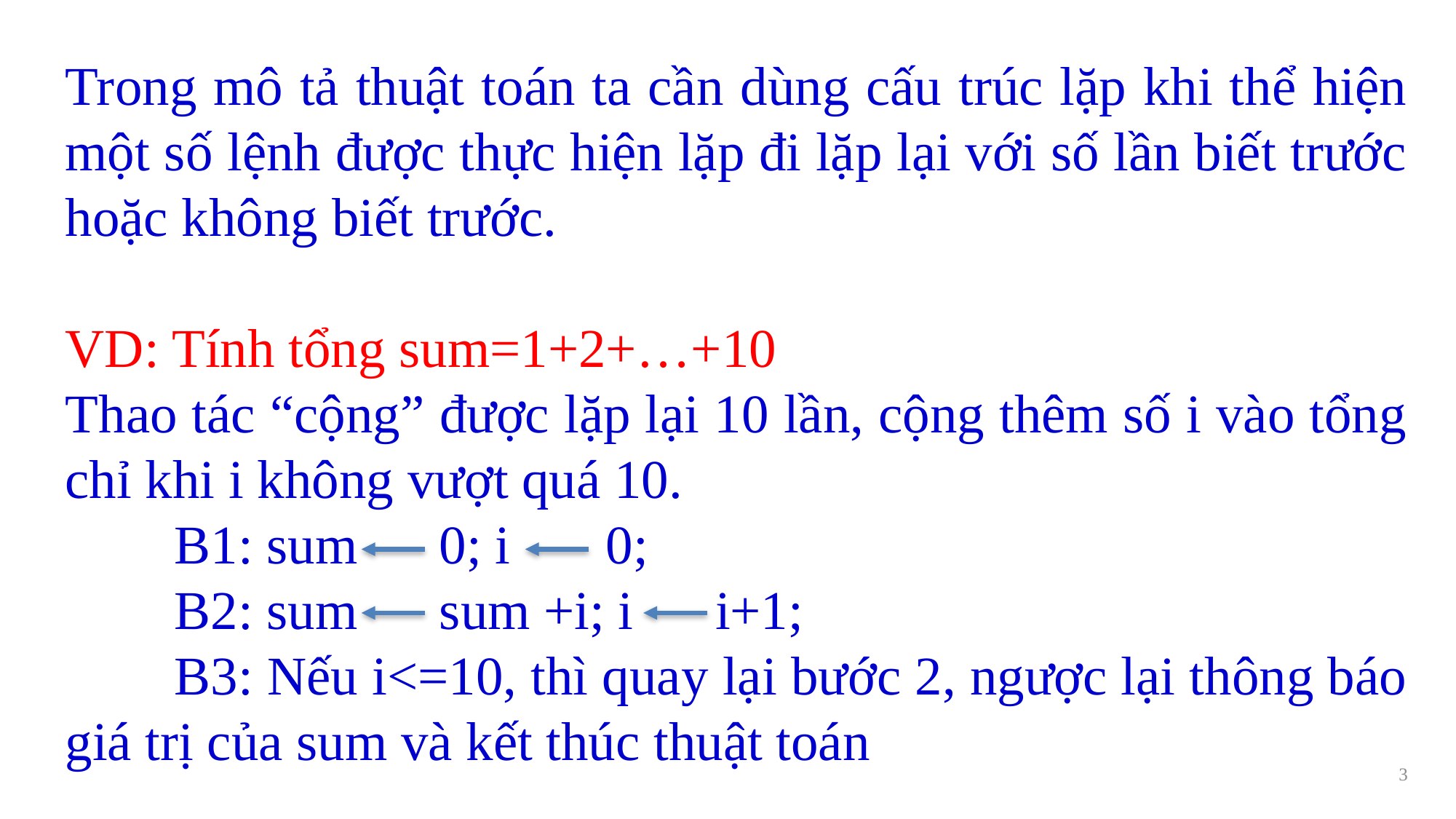

Trong mô tả thuật toán ta cần dùng cấu trúc lặp khi thể hiện một số lệnh được thực hiện lặp đi lặp lại với số lần biết trước hoặc không biết trước.

VD: Tính tổng sum=1+2+…+10
Thao tác “cộng” được lặp lại 10 lần, cộng thêm số i vào tổng chỉ khi i không vượt quá 10.
	B1: sum      0; i       0;
	B2: sum      sum +i; i      i+1;
	B3: Nếu i<=10, thì quay lại bước 2, ngược lại thông báo giá trị của sum và kết thúc thuật toán
3